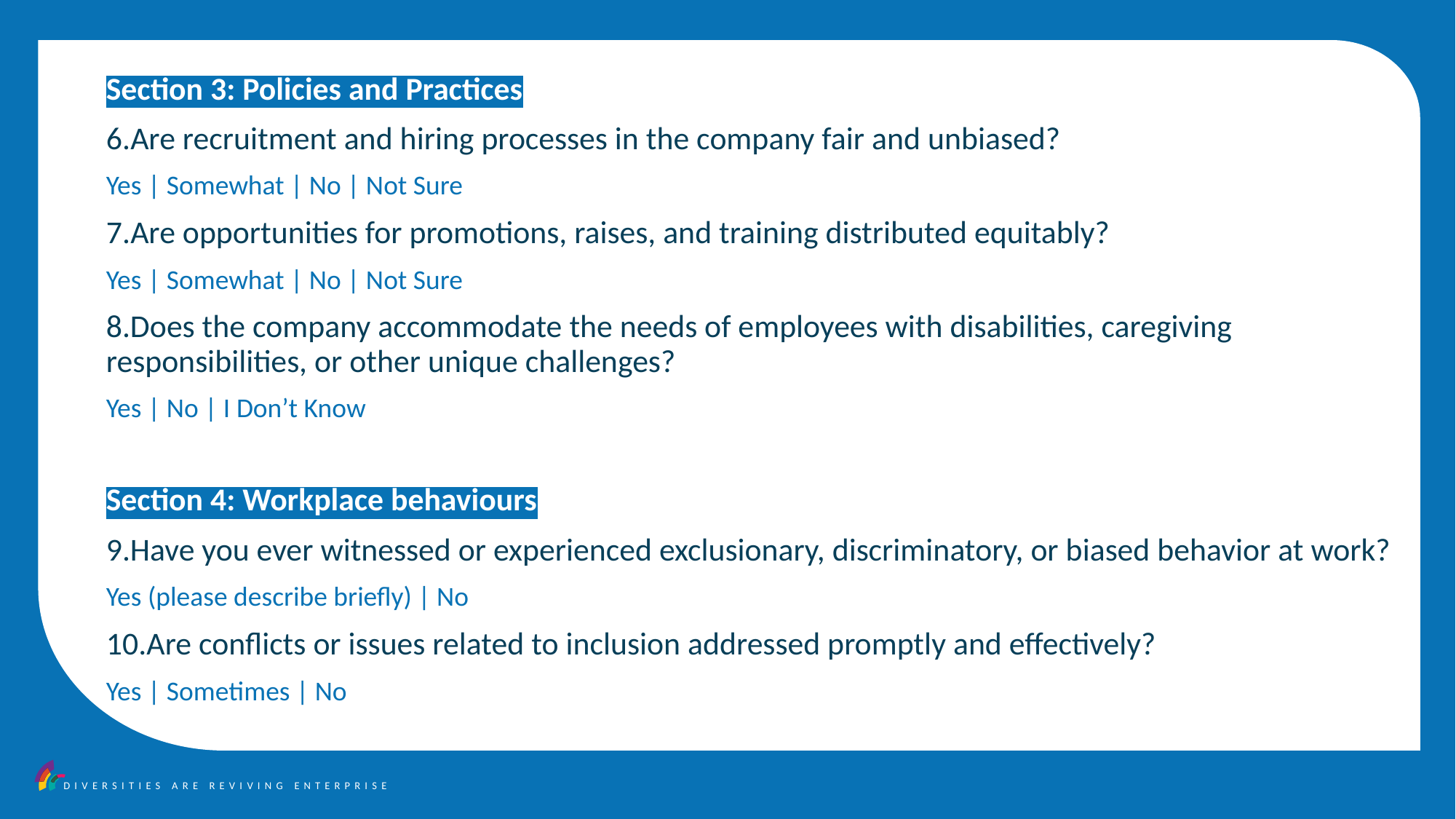

Section 3: Policies and Practices
6.Are recruitment and hiring processes in the company fair and unbiased?
Yes | Somewhat | No | Not Sure
7.Are opportunities for promotions, raises, and training distributed equitably?
Yes | Somewhat | No | Not Sure
8.Does the company accommodate the needs of employees with disabilities, caregiving responsibilities, or other unique challenges?
Yes | No | I Don’t Know

Section 4: Workplace behaviours
9.Have you ever witnessed or experienced exclusionary, discriminatory, or biased behavior at work?
Yes (please describe briefly) | No
10.Are conflicts or issues related to inclusion addressed promptly and effectively?
Yes | Sometimes | No